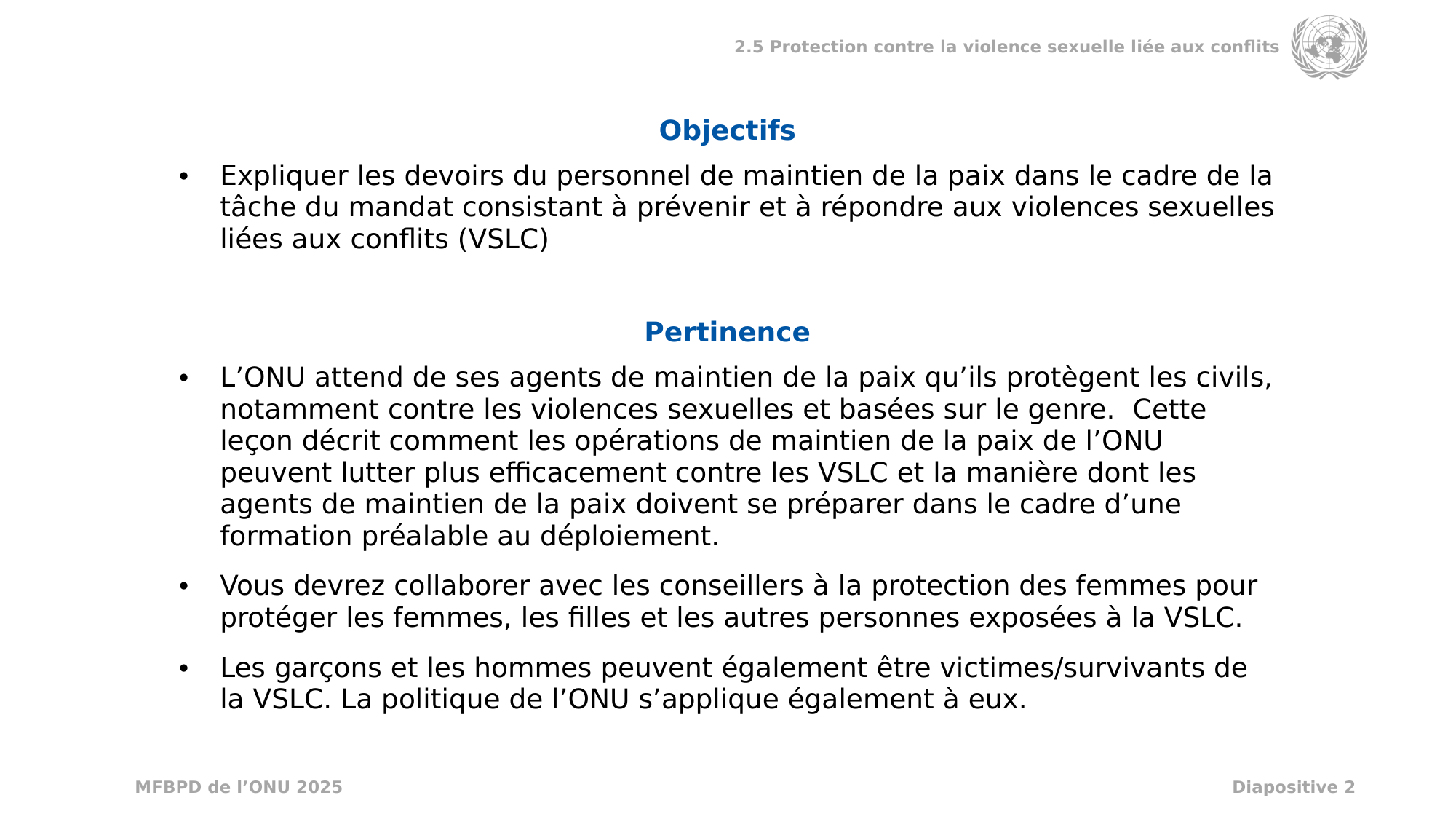

| Objectifs |
| --- |
| Expliquer les devoirs du personnel de maintien de la paix dans le cadre de la tâche du mandat consistant à prévenir et à répondre aux violences sexuelles liées aux conflits (VSLC) |
|  |
| Pertinence |
| L’ONU attend de ses agents de maintien de la paix qu’ils protègent les civils, notamment contre les violences sexuelles et basées sur le genre. Cette leçon décrit comment les opérations de maintien de la paix de l’ONU peuvent lutter plus efficacement contre les VSLC et la manière dont les agents de maintien de la paix doivent se préparer dans le cadre d’une formation préalable au déploiement. Vous devrez collaborer avec les conseillers à la protection des femmes pour protéger les femmes, les filles et les autres personnes exposées à la VSLC. Les garçons et les hommes peuvent également être victimes/survivants de la VSLC. La politique de l’ONU s’applique également à eux. |